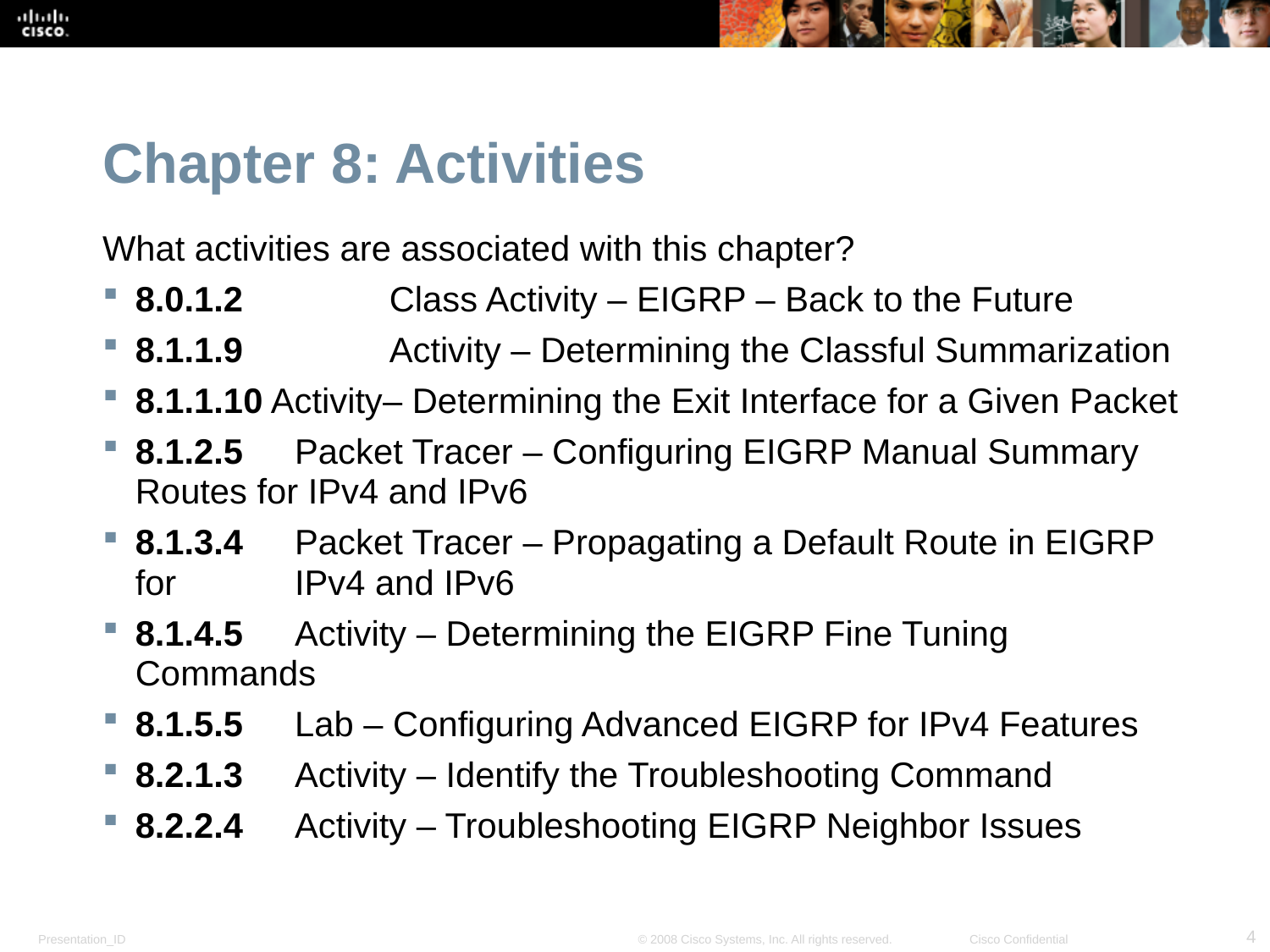

Chapter 8: Activities
What activities are associated with this chapter?
8.0.1.2 		Class Activity – EIGRP – Back to the Future
8.1.1.9 		Activity – Determining the Classful Summarization
8.1.1.10 Activity– Determining the Exit Interface for a Given Packet
8.1.2.5 	Packet Tracer – Configuring EIGRP Manual Summary 	Routes for IPv4 and IPv6
8.1.3.4 	Packet Tracer – Propagating a Default Route in EIGRP for 	IPv4 and IPv6
8.1.4.5 	Activity – Determining the EIGRP Fine Tuning Commands
8.1.5.5 	Lab – Configuring Advanced EIGRP for IPv4 Features
8.2.1.3 	Activity – Identify the Troubleshooting Command
8.2.2.4 	Activity – Troubleshooting EIGRP Neighbor Issues